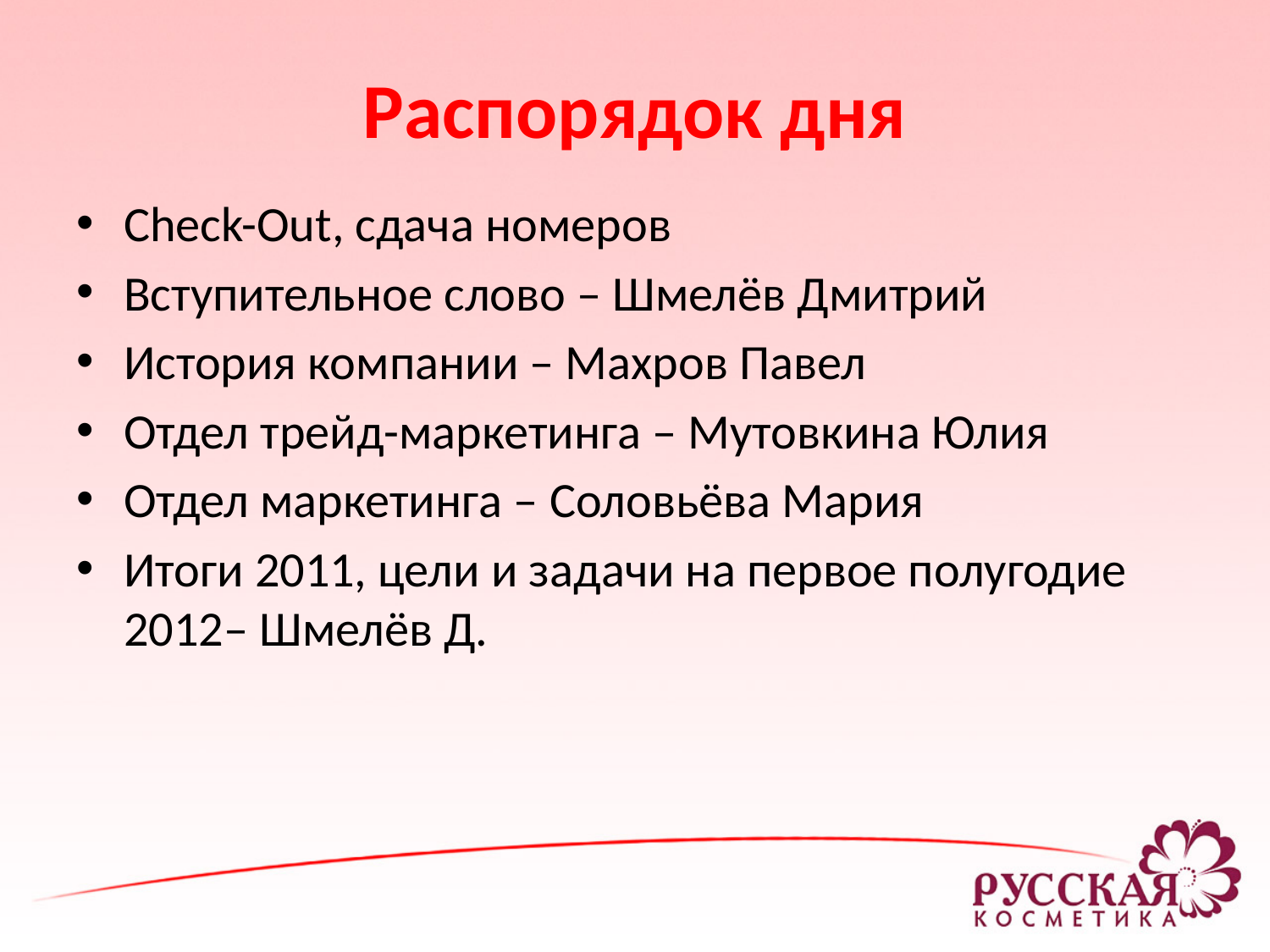

# Распорядок дня
Check-Out, сдача номеров
Вступительное слово – Шмелёв Дмитрий
История компании – Махров Павел
Отдел трейд-маркетинга – Мутовкина Юлия
Отдел маркетинга – Соловьёва Мария
Итоги 2011, цели и задачи на первое полугодие 2012– Шмелёв Д.